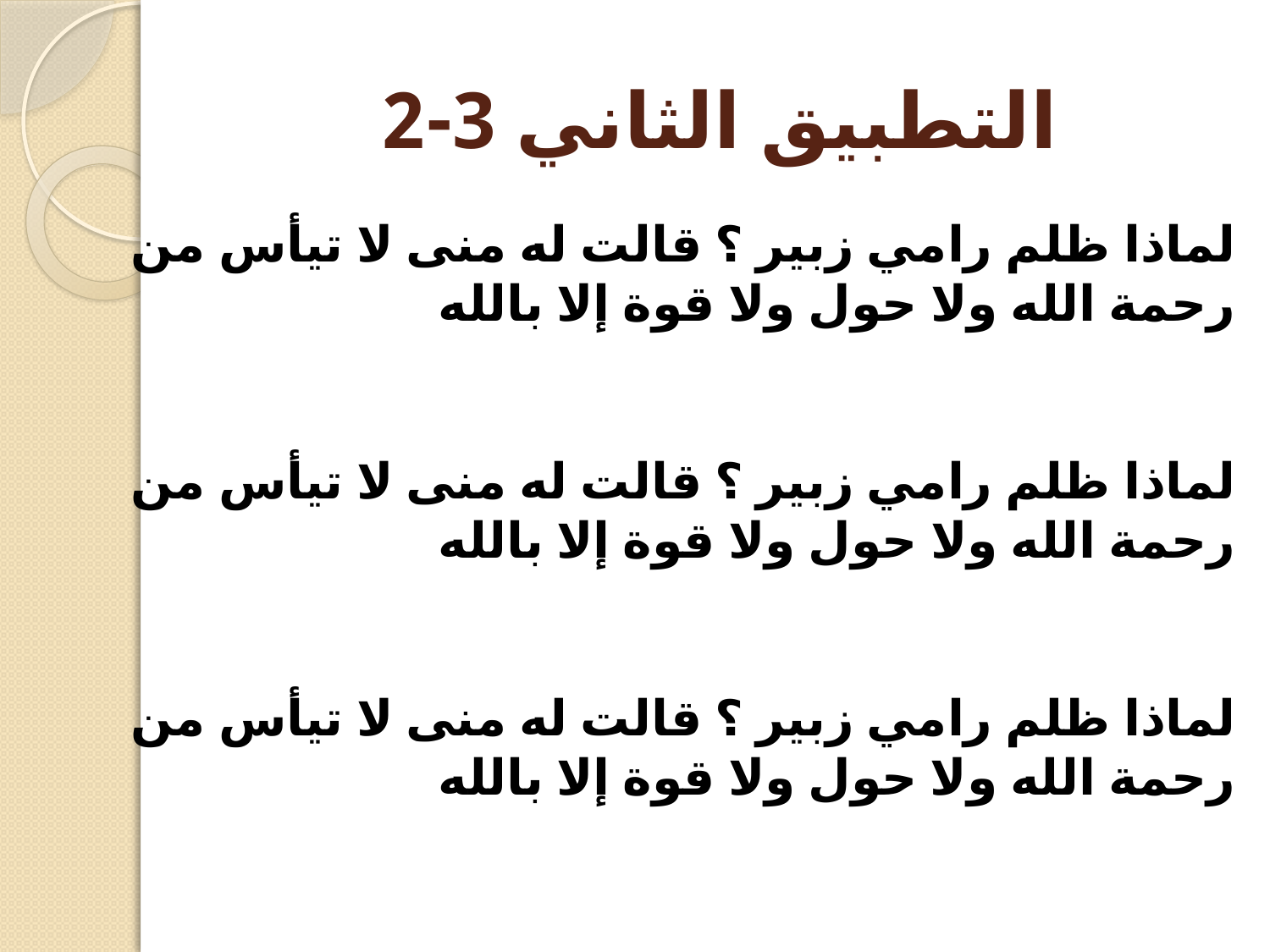

# التطبيق الثاني 3-2
لماذا ظلم رامي زبير ؟ قالت له منى لا تيأس من رحمة الله ولا حول ولا قوة إلا بالله 
لماذا ظلم رامي زبير ؟ قالت له منى لا تيأس من رحمة الله ولا حول ولا قوة إلا بالله 
لماذا ظلم رامي زبير ؟ قالت له منى لا تيأس من رحمة الله ولا حول ولا قوة إلا بالله